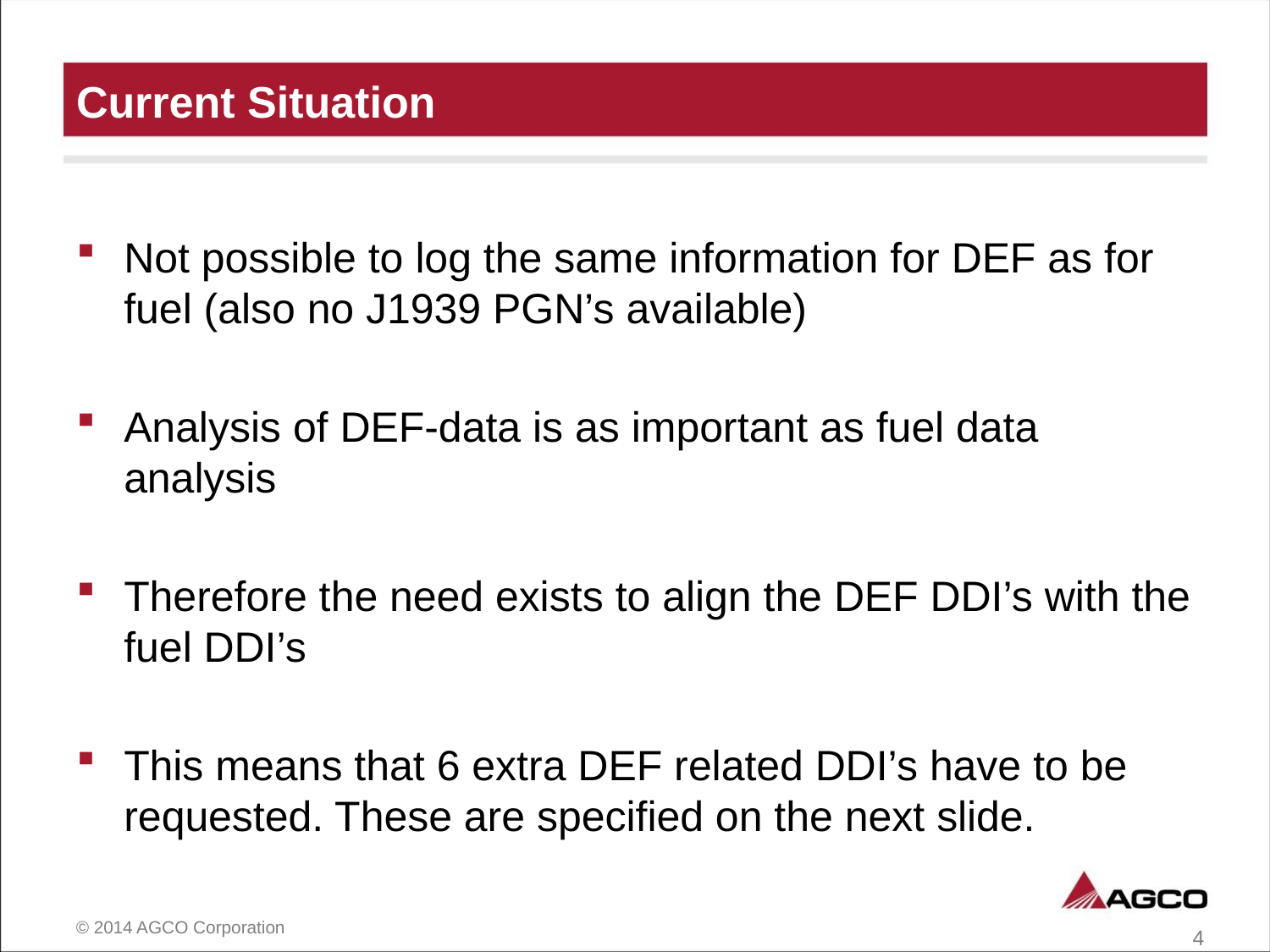

# Current Situation

Not possible to log the same information for DEF as for fuel (also no J1939 PGN’s available)

Analysis of DEF-data is as important as fuel data analysis

Therefore the need exists to align the DEF DDI’s with the fuel DDI’s

This means that 6 extra DEF related DDI’s have to be requested. These are specified on the next slide.

4